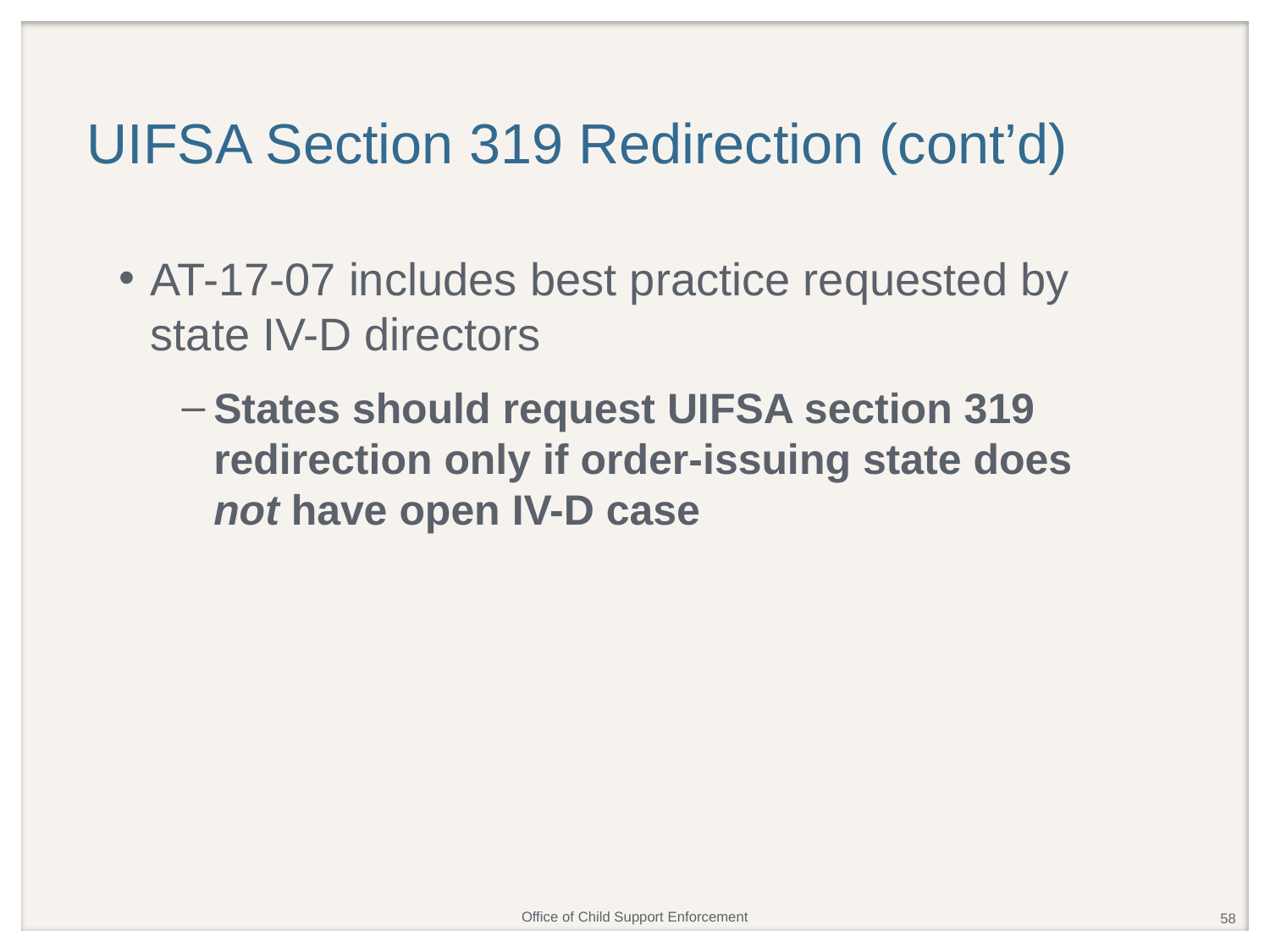

# UIFSA Section 319 Redirection (cont’d)
AT-17-07 includes best practice requested by state IV-D directors
States should request UIFSA section 319 redirection only if order-issuing state does not have open IV-D case
58